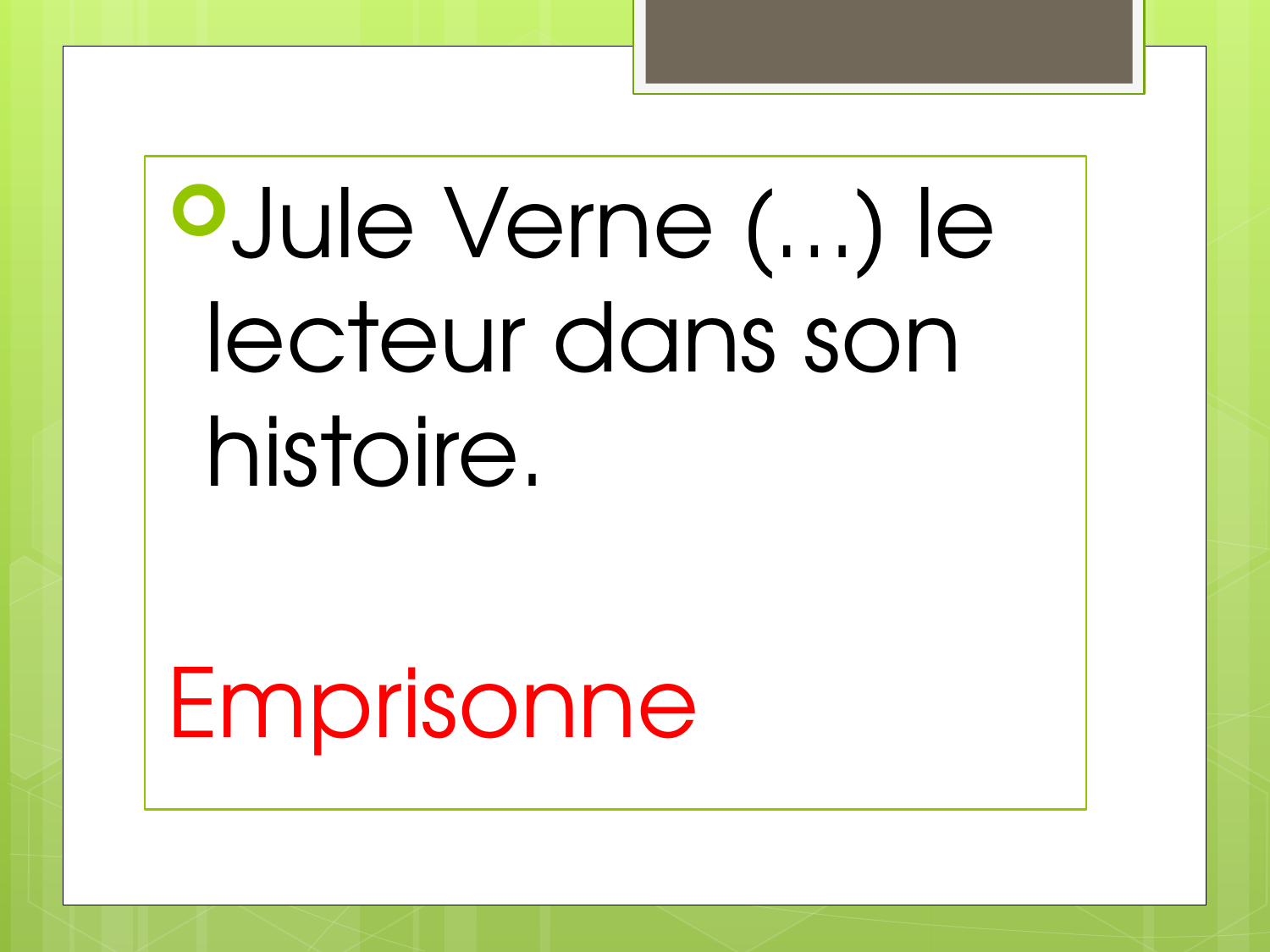

Jule Verne (…) le lecteur dans son histoire.

Emprisonne